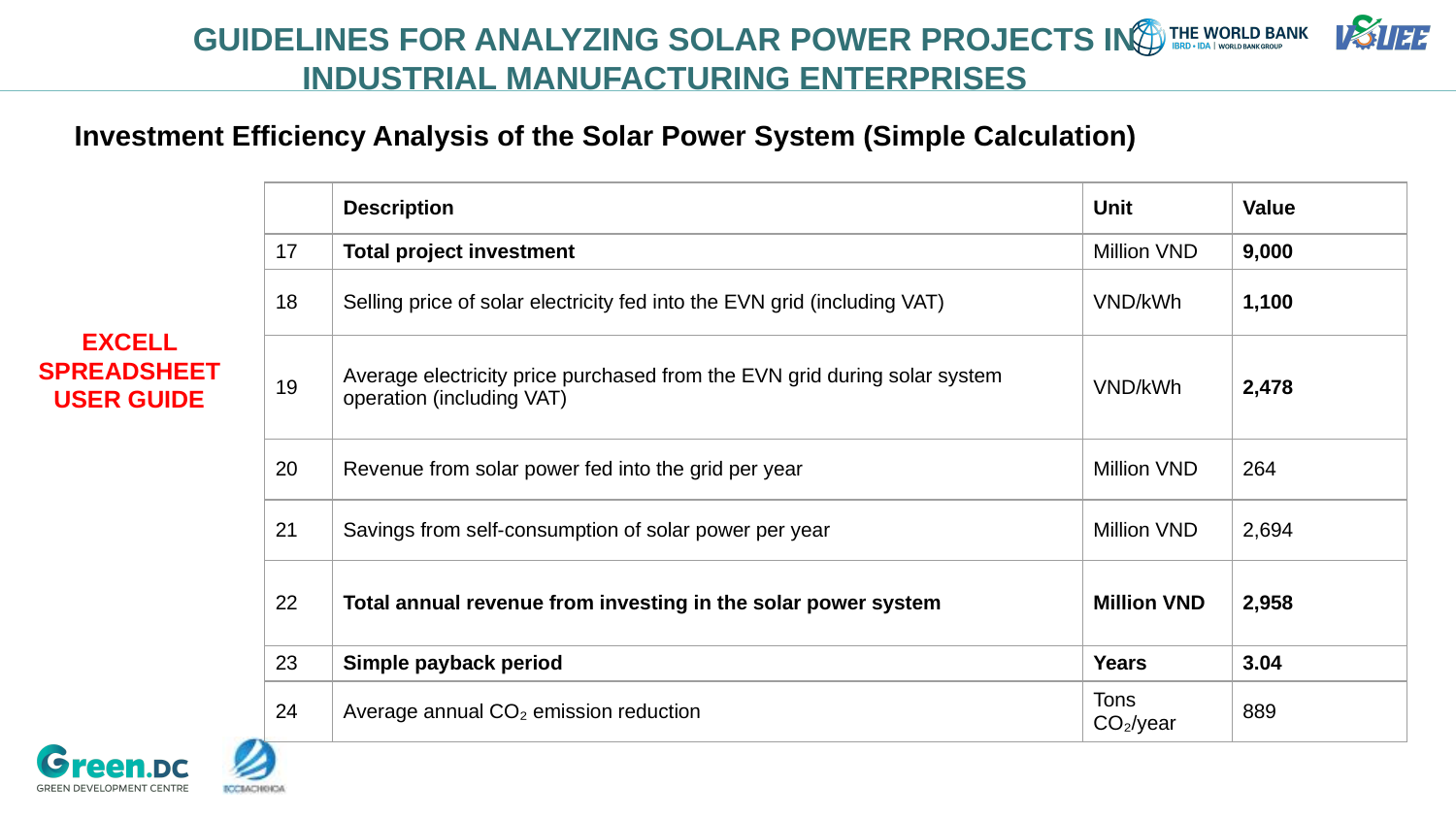

# GUIDELINES FOR ANALYZING SOLAR POWER PROJECTS IN INDUSTRIAL MANUFACTURING ENTERPRISES
Investment Efficiency Analysis of the Solar Power System (Simple Calculation)
|  | Description | Unit | Value |
| --- | --- | --- | --- |
| 17 | Total project investment | Million VND | 9,000 |
| 18 | Selling price of solar electricity fed into the EVN grid (including VAT) | VND/kWh | 1,100 |
| 19 | Average electricity price purchased from the EVN grid during solar system operation (including VAT) | VND/kWh | 2,478 |
| 20 | Revenue from solar power fed into the grid per year | Million VND | 264 |
| 21 | Savings from self-consumption of solar power per year | Million VND | 2,694 |
| 22 | Total annual revenue from investing in the solar power system | Million VND | 2,958 |
| 23 | Simple payback period | Years | 3.04 |
| 24 | Average annual CO₂ emission reduction | Tons CO₂/year | 889 |
EXCELL SPREADSHEET USER GUIDE